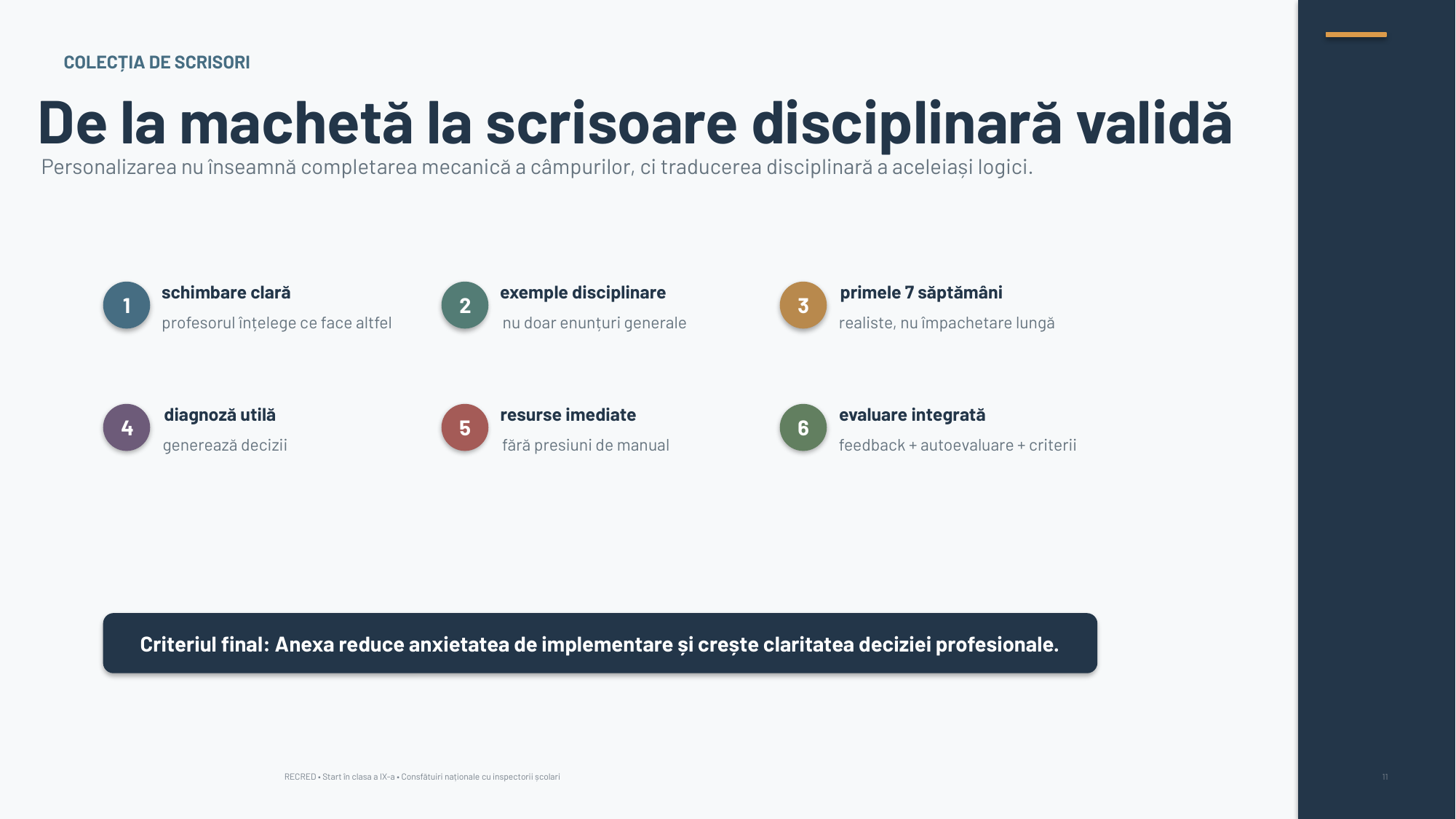

COLECȚIA DE SCRISORI
De la machetă la scrisoare disciplinară validă
Personalizarea nu înseamnă completarea mecanică a câmpurilor, ci traducerea disciplinară a aceleiași logici.
schimbare clară
exemple disciplinare
primele 7 săptămâni
1
2
3
profesorul înțelege ce face altfel
nu doar enunțuri generale
realiste, nu împachetare lungă
diagnoză utilă
resurse imediate
evaluare integrată
4
5
6
generează decizii
fără presiuni de manual
feedback + autoevaluare + criterii
Criteriul final: Anexa reduce anxietatea de implementare și crește claritatea deciziei profesionale.
RECRED • Start în clasa a IX-a • Consfătuiri naționale cu inspectorii școlari
11